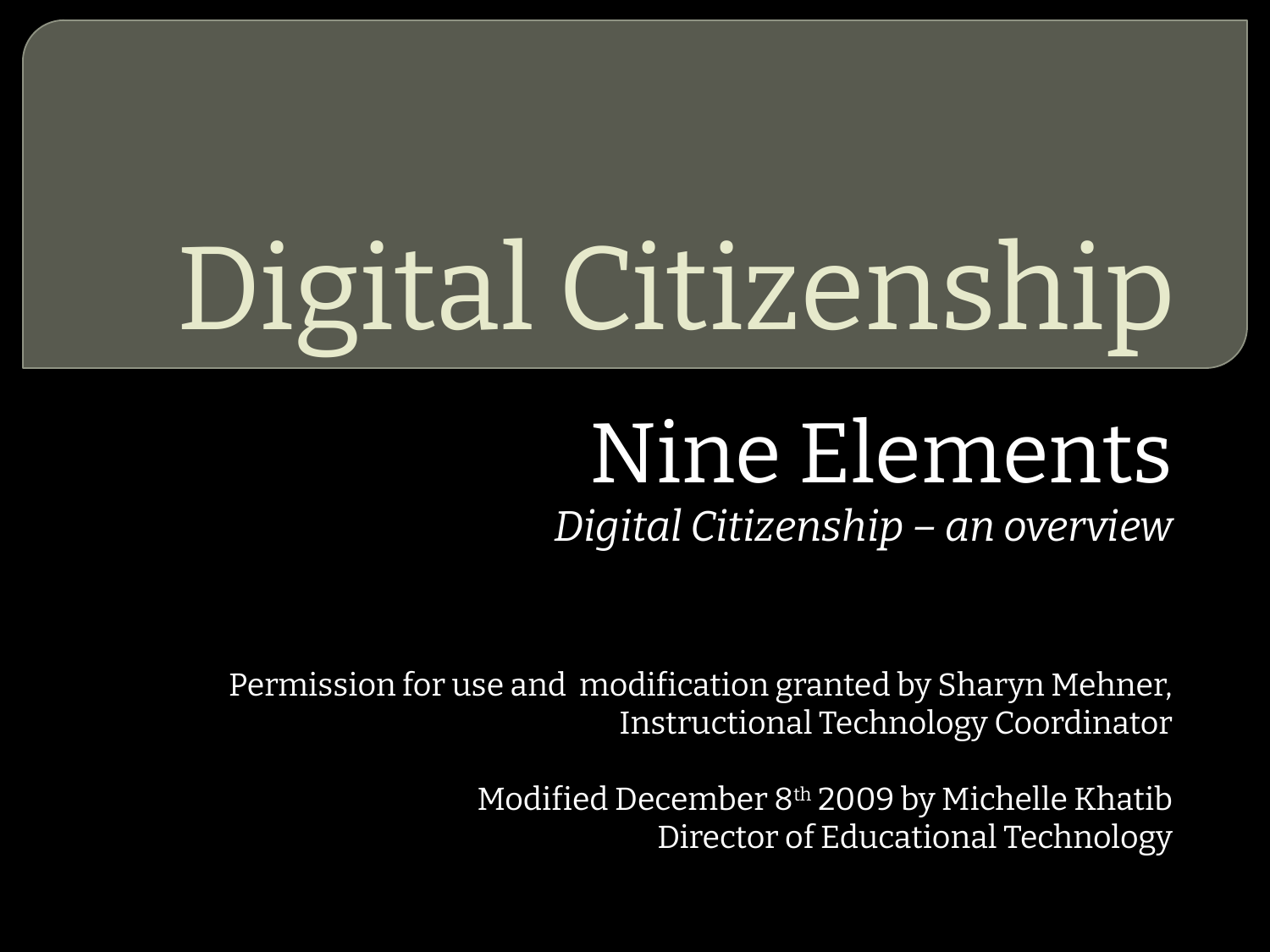

# Digital Citizenship
Nine Elements
Digital Citizenship – an overview

Permission for use and  modification granted by Sharyn Mehner, Instructional Technology Coordinator

Modified December 8th 2009 by Michelle Khatib
Director of Educational Technology